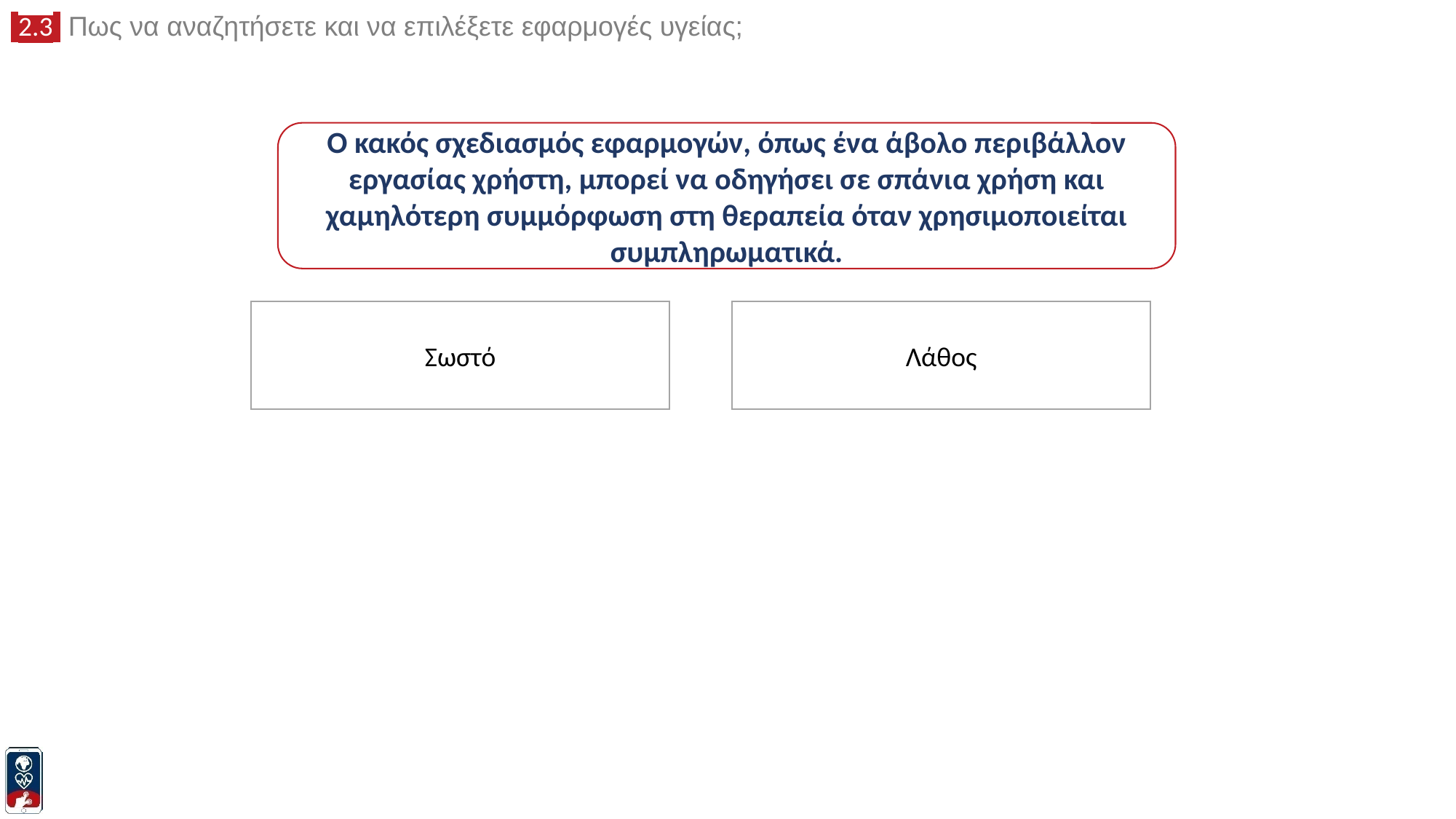

Ο κακός σχεδιασμός εφαρμογών, όπως ένα άβολο περιβάλλον εργασίας χρήστη, μπορεί να οδηγήσει σε σπάνια χρήση και χαμηλότερη συμμόρφωση στη θεραπεία όταν χρησιμοποιείται συμπληρωματικά.
Σωστό
Λάθος